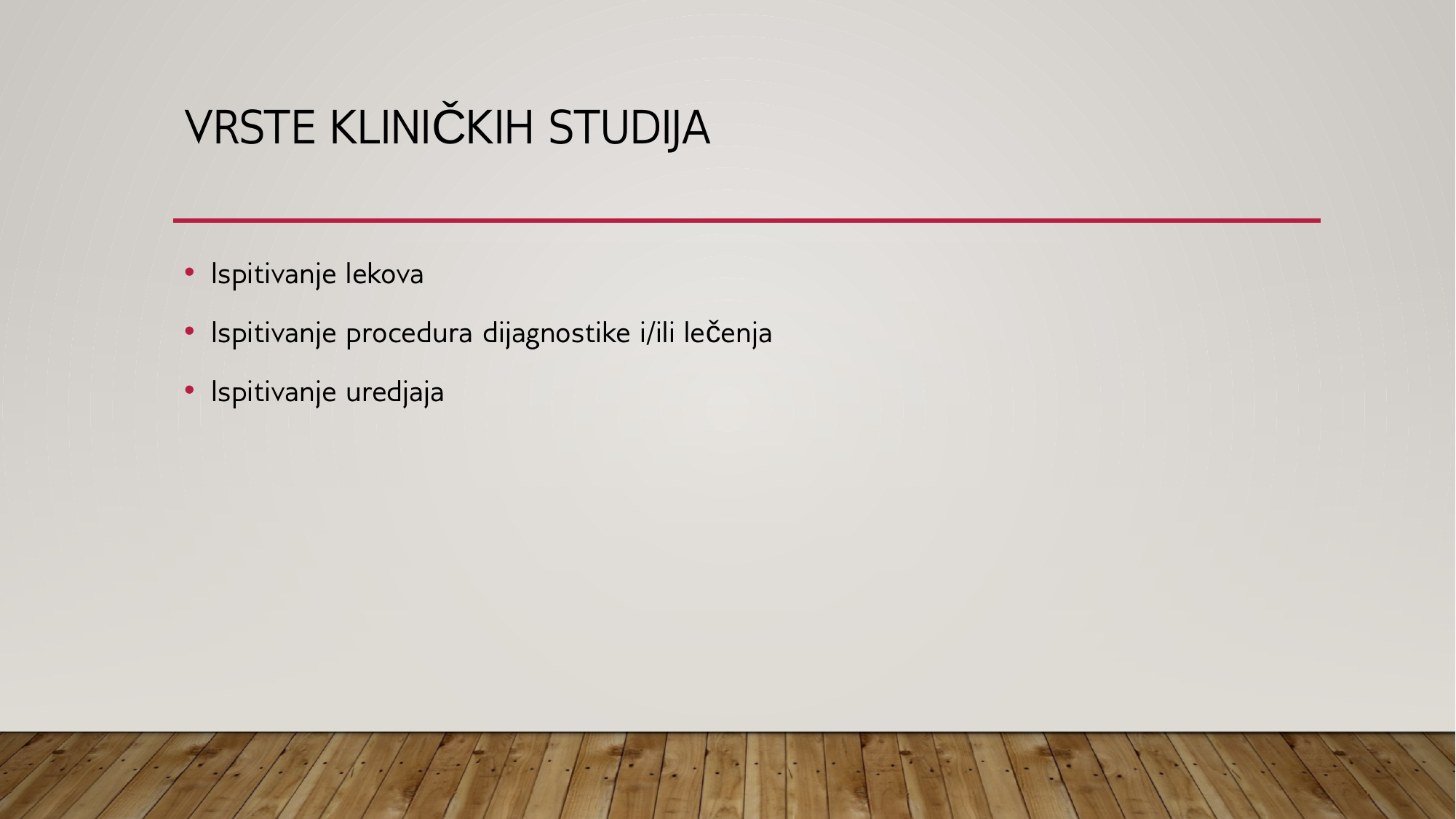

# Vrste kliničkih studija
Ispitivanje lekova
Ispitivanje procedura dijagnostike i/ili lečenja
Ispitivanje uredjaja